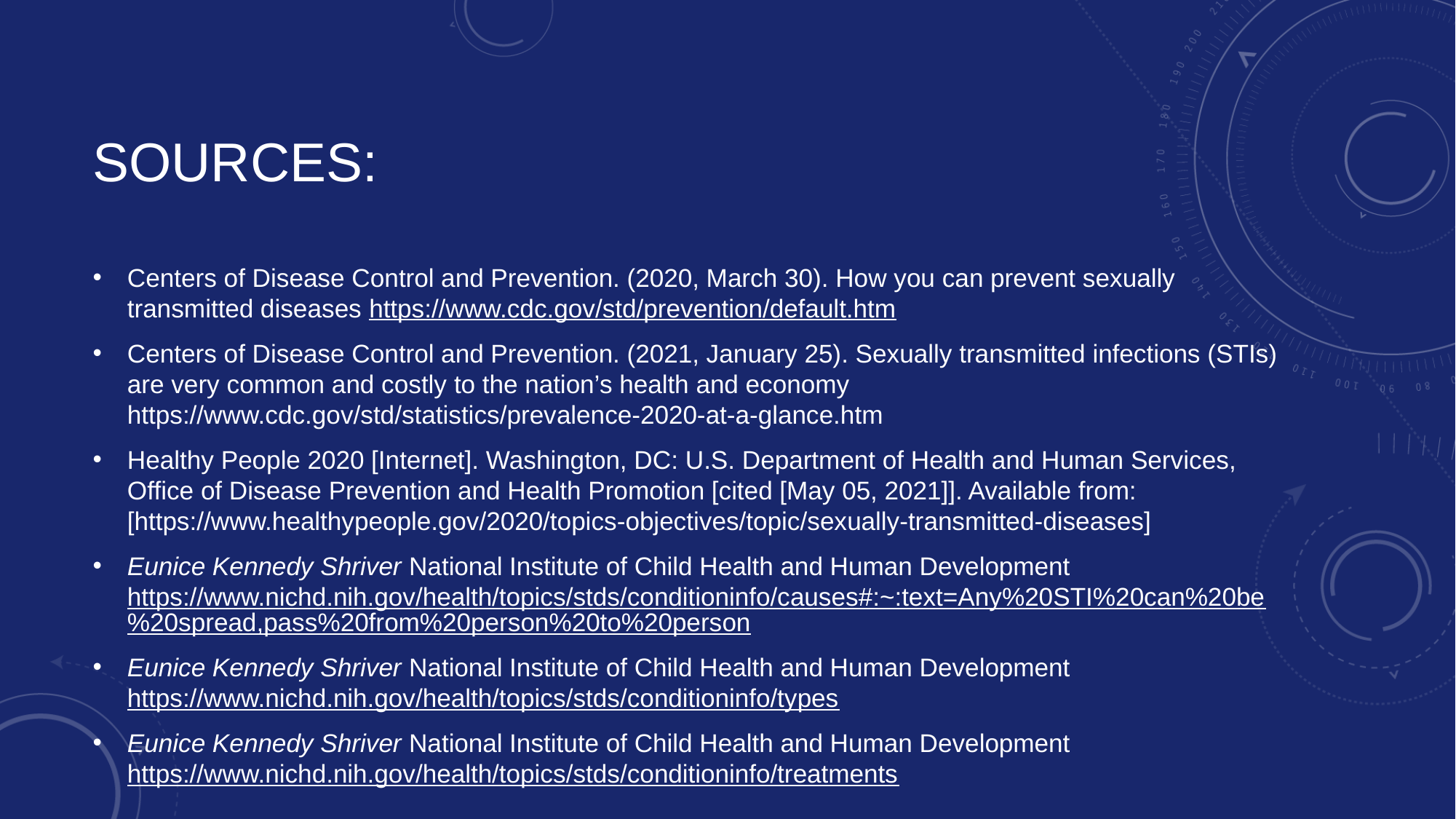

# Sources:
Centers of Disease Control and Prevention. (2020, March 30). How you can prevent sexually transmitted diseases https://www.cdc.gov/std/prevention/default.htm
Centers of Disease Control and Prevention. (2021, January 25). Sexually transmitted infections (STIs) are very common and costly to the nation’s health and economy https://www.cdc.gov/std/statistics/prevalence-2020-at-a-glance.htm
Healthy People 2020 [Internet]. Washington, DC: U.S. Department of Health and Human Services, Office of Disease Prevention and Health Promotion [cited [May 05, 2021]]. Available from: [https://www.healthypeople.gov/2020/topics-objectives/topic/sexually-transmitted-diseases]
Eunice Kennedy Shriver National Institute of Child Health and Human Development https://www.nichd.nih.gov/health/topics/stds/conditioninfo/causes#:~:text=Any%20STI%20can%20be%20spread,pass%20from%20person%20to%20person
Eunice Kennedy Shriver National Institute of Child Health and Human Development https://www.nichd.nih.gov/health/topics/stds/conditioninfo/types
Eunice Kennedy Shriver National Institute of Child Health and Human Development https://www.nichd.nih.gov/health/topics/stds/conditioninfo/treatments